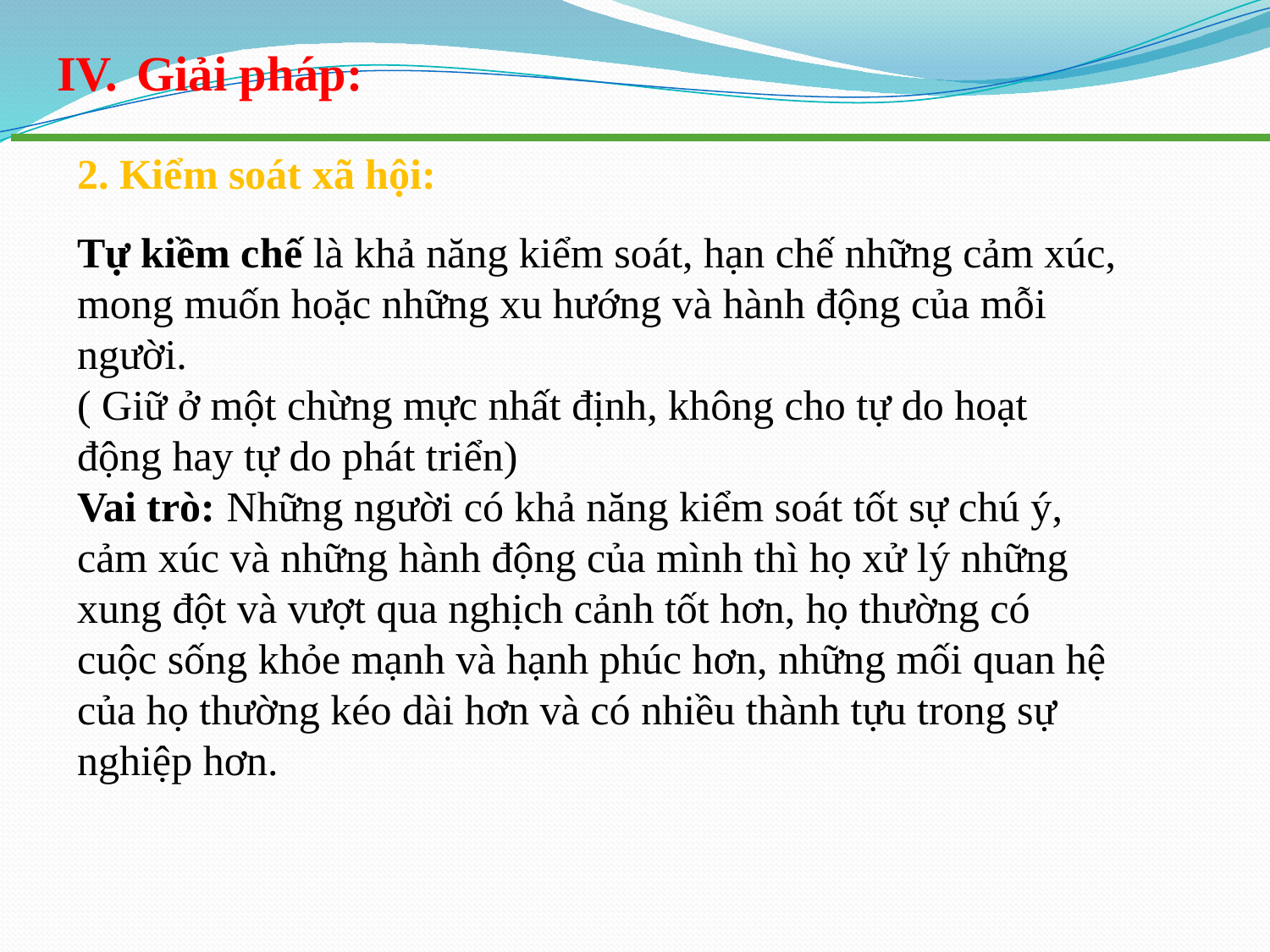

Giải pháp:
2. Kiểm soát xã hội:
Tự kiềm chế là khả năng kiểm soát, hạn chế những cảm xúc, mong muốn hoặc những xu hướng và hành động của mỗi người.
( Giữ ở một chừng mực nhất định, không cho tự do hoạt động hay tự do phát triển)
Vai trò: Những người có khả năng kiểm soát tốt sự chú ý, cảm xúc và những hành động của mình thì họ xử lý những xung đột và vượt qua nghịch cảnh tốt hơn, họ thường có cuộc sống khỏe mạnh và hạnh phúc hơn, những mối quan hệ của họ thường kéo dài hơn và có nhiều thành tựu trong sự nghiệp hơn.